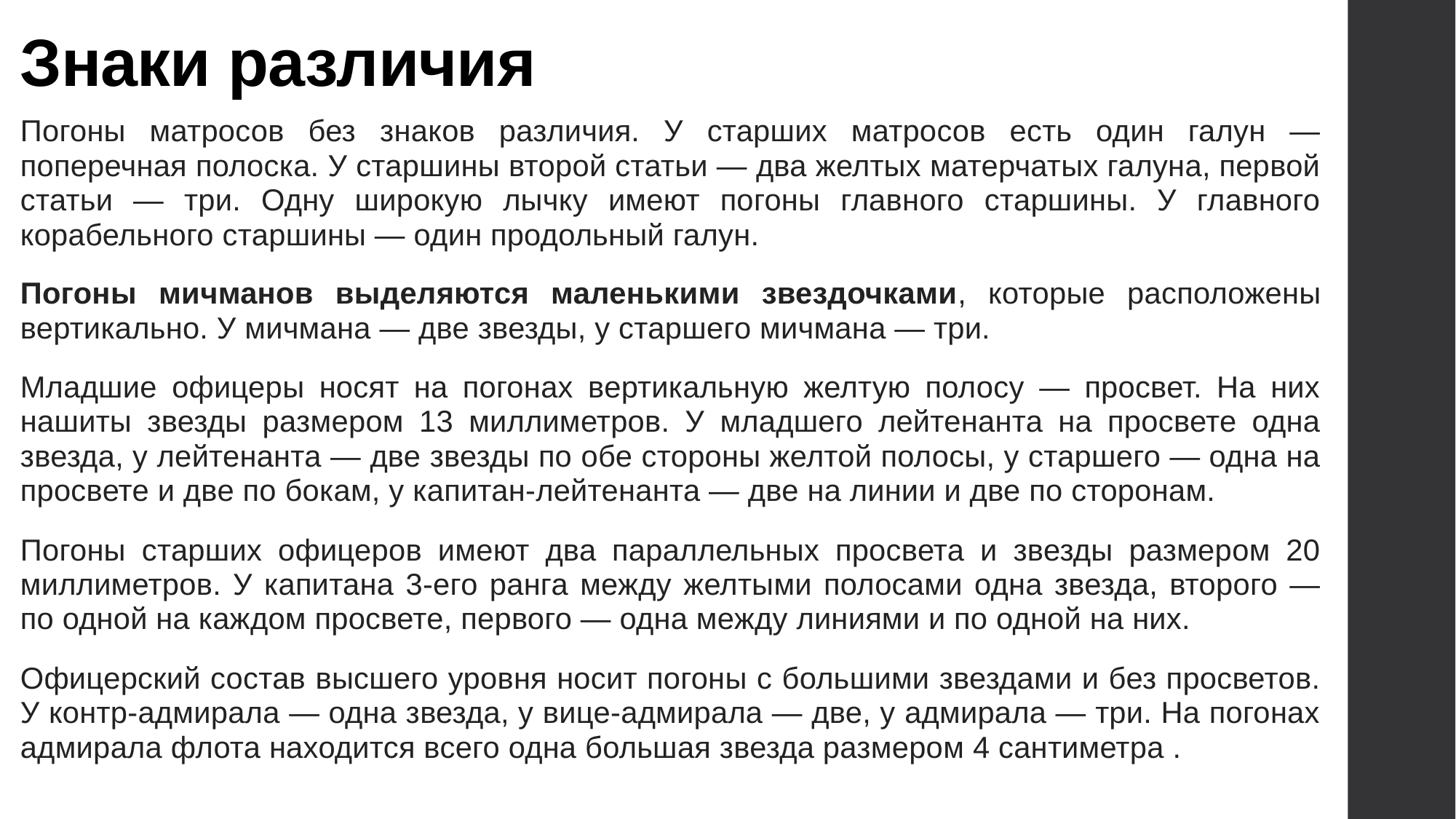

# Знаки различия
Погоны матросов без знаков различия. У старших матросов есть один галун — поперечная полоска. У старшины второй статьи — два желтых матерчатых галуна, первой статьи — три. Одну широкую лычку имеют погоны главного старшины. У главного корабельного старшины — один продольный галун.
Погоны мичманов выделяются маленькими звездочками, которые расположены вертикально. У мичмана — две звезды, у старшего мичмана — три.
Младшие офицеры носят на погонах вертикальную желтую полосу — просвет. На них нашиты звезды размером 13 миллиметров. У младшего лейтенанта на просвете одна звезда, у лейтенанта — две звезды по обе стороны желтой полосы, у старшего — одна на просвете и две по бокам, у капитан-лейтенанта — две на линии и две по сторонам.
Погоны старших офицеров имеют два параллельных просвета и звезды размером 20 миллиметров. У капитана 3-его ранга между желтыми полосами одна звезда, второго — по одной на каждом просвете, первого — одна между линиями и по одной на них.
Офицерский состав высшего уровня носит погоны с большими звездами и без просветов. У контр-адмирала — одна звезда, у вице-адмирала — две, у адмирала — три. На погонах адмирала флота находится всего одна большая звезда размером 4 сантиметра .